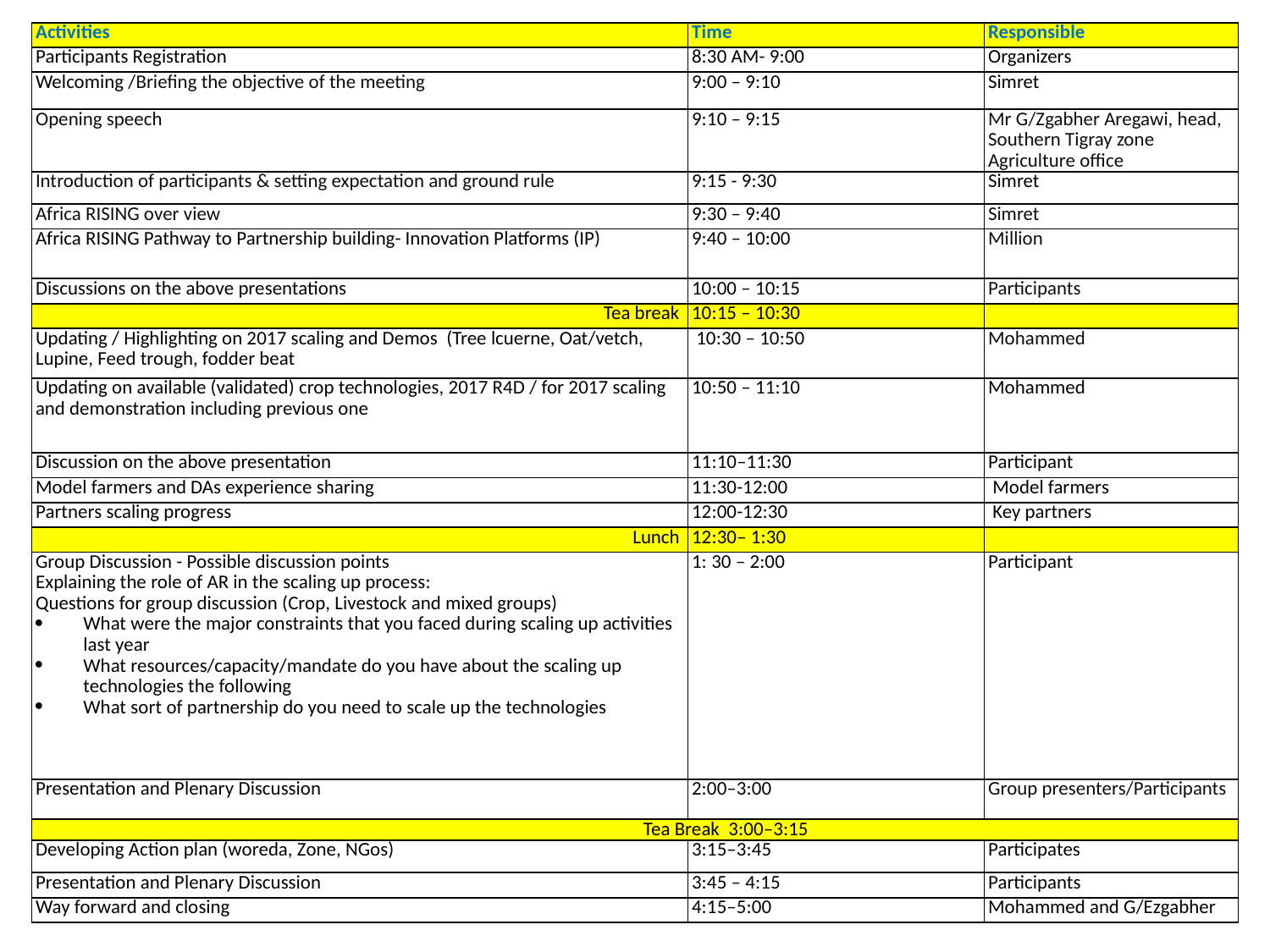

| Activities | Time | Responsible |
| --- | --- | --- |
| Participants Registration | 8:30 AM- 9:00 | Organizers |
| Welcoming /Briefing the objective of the meeting | 9:00 – 9:10 | Simret |
| Opening speech | 9:10 – 9:15 | Mr G/Zgabher Aregawi, head, Southern Tigray zone Agriculture office |
| Introduction of participants & setting expectation and ground rule | 9:15 - 9:30 | Simret |
| Africa RISING over view | 9:30 – 9:40 | Simret |
| Africa RISING Pathway to Partnership building- Innovation Platforms (IP) | 9:40 – 10:00 | Million |
| Discussions on the above presentations | 10:00 – 10:15 | Participants |
| Tea break | 10:15 – 10:30 |  |
| Updating / Highlighting on 2017 scaling and Demos (Tree lcuerne, Oat/vetch, Lupine, Feed trough, fodder beat | 10:30 – 10:50 | Mohammed |
| Updating on available (validated) crop technologies, 2017 R4D / for 2017 scaling and demonstration including previous one | 10:50 – 11:10 | Mohammed |
| Discussion on the above presentation | 11:10–11:30 | Participant |
| Model farmers and DAs experience sharing | 11:30-12:00 | Model farmers |
| Partners scaling progress | 12:00-12:30 | Key partners |
| Lunch | 12:30– 1:30 |  |
| Group Discussion - Possible discussion points Explaining the role of AR in the scaling up process: Questions for group discussion (Crop, Livestock and mixed groups) What were the major constraints that you faced during scaling up activities last year What resources/capacity/mandate do you have about the scaling up technologies the following What sort of partnership do you need to scale up the technologies | 1: 30 – 2:00 | Participant |
| Presentation and Plenary Discussion | 2:00–3:00 | Group presenters/Participants |
| Tea Break 3:00–3:15 |  |  |
| Developing Action plan (woreda, Zone, NGos) | 3:15–3:45 | Participates |
| Presentation and Plenary Discussion | 3:45 – 4:15 | Participants |
| Way forward and closing | 4:15–5:00 | Mohammed and G/Ezgabher |